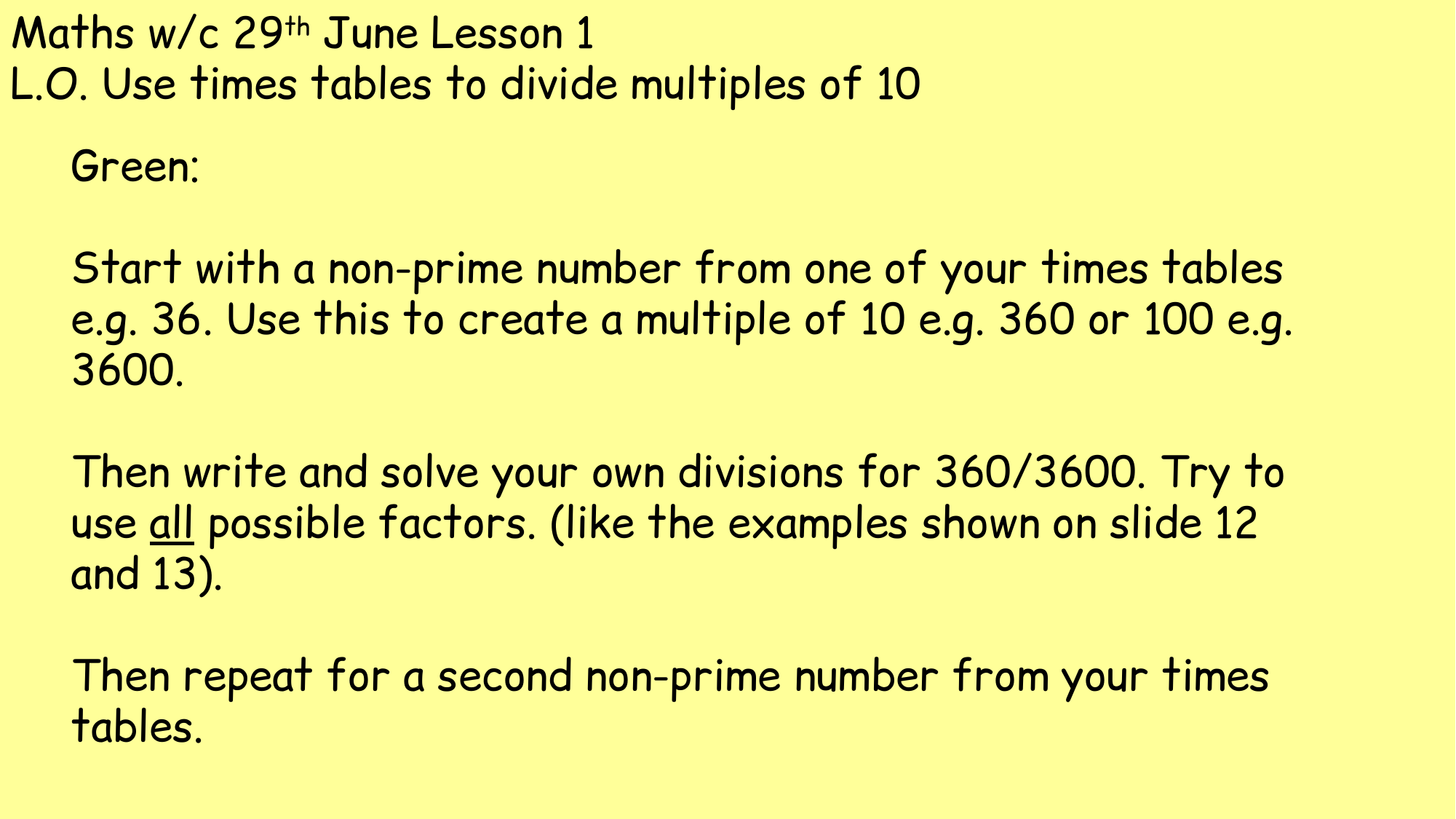

Maths w/c 29th June Lesson 1
L.O. Use times tables to divide multiples of 10
Green:

Start with a non-prime number from one of your times tables e.g. 36. Use this to create a multiple of 10 e.g. 360 or 100 e.g. 3600.

Then write and solve your own divisions for 360/3600. Try to use all possible factors. (like the examples shown on slide 12 and 13).

Then repeat for a second non-prime number from your times tables.